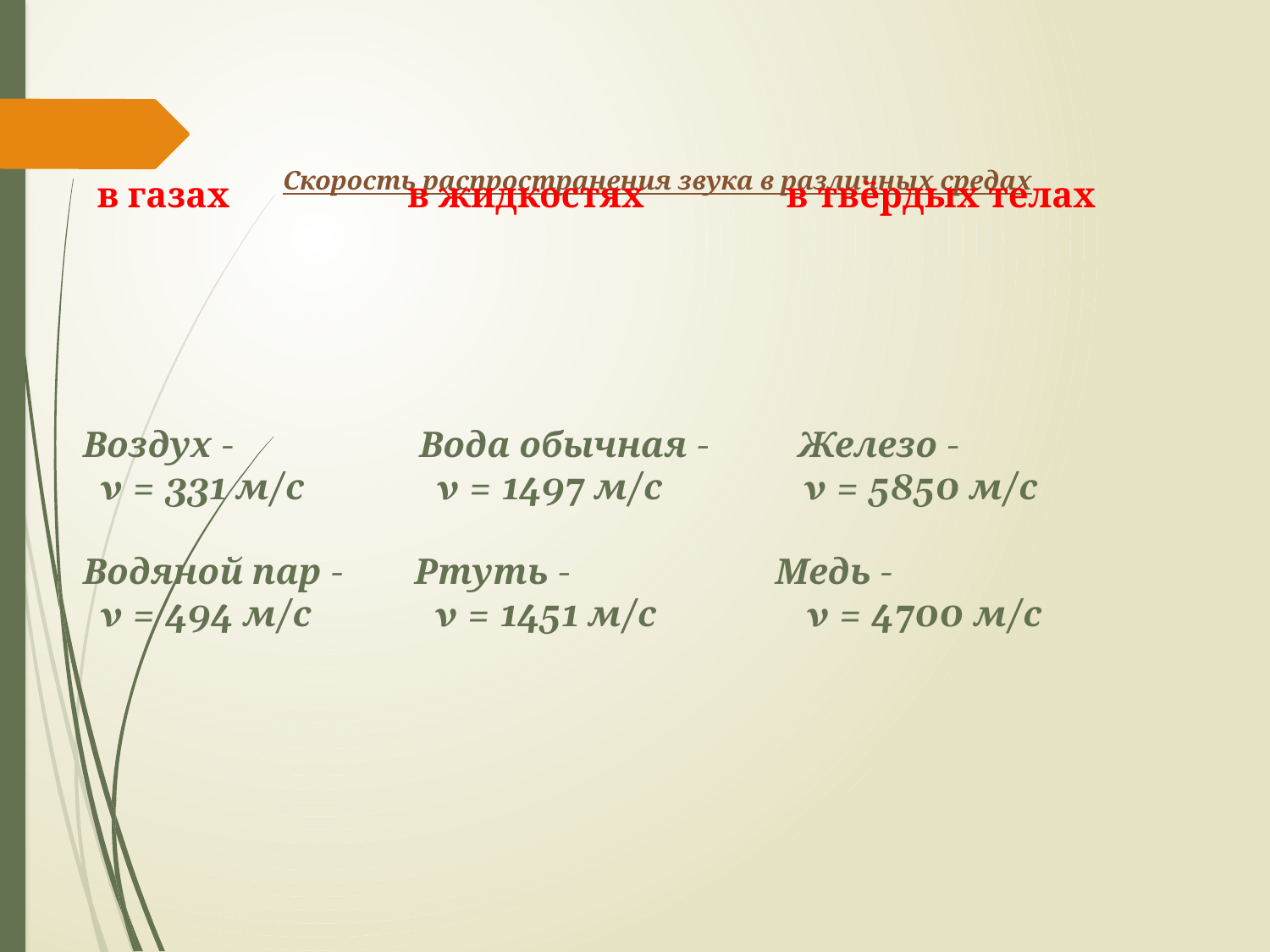

# Скорость распространения звука в различных средах
в газах                    в жидкостях                в твёрдых телах
Воздух -                   Вода обычная -          Железо -
  v = 331 м/с               v = 1497 м/с                v = 5850 м/с

Водяной пар -        Ртуть -                       Медь -
  v = 494 м/с              v = 1451 м/с                 v = 4700 м/с